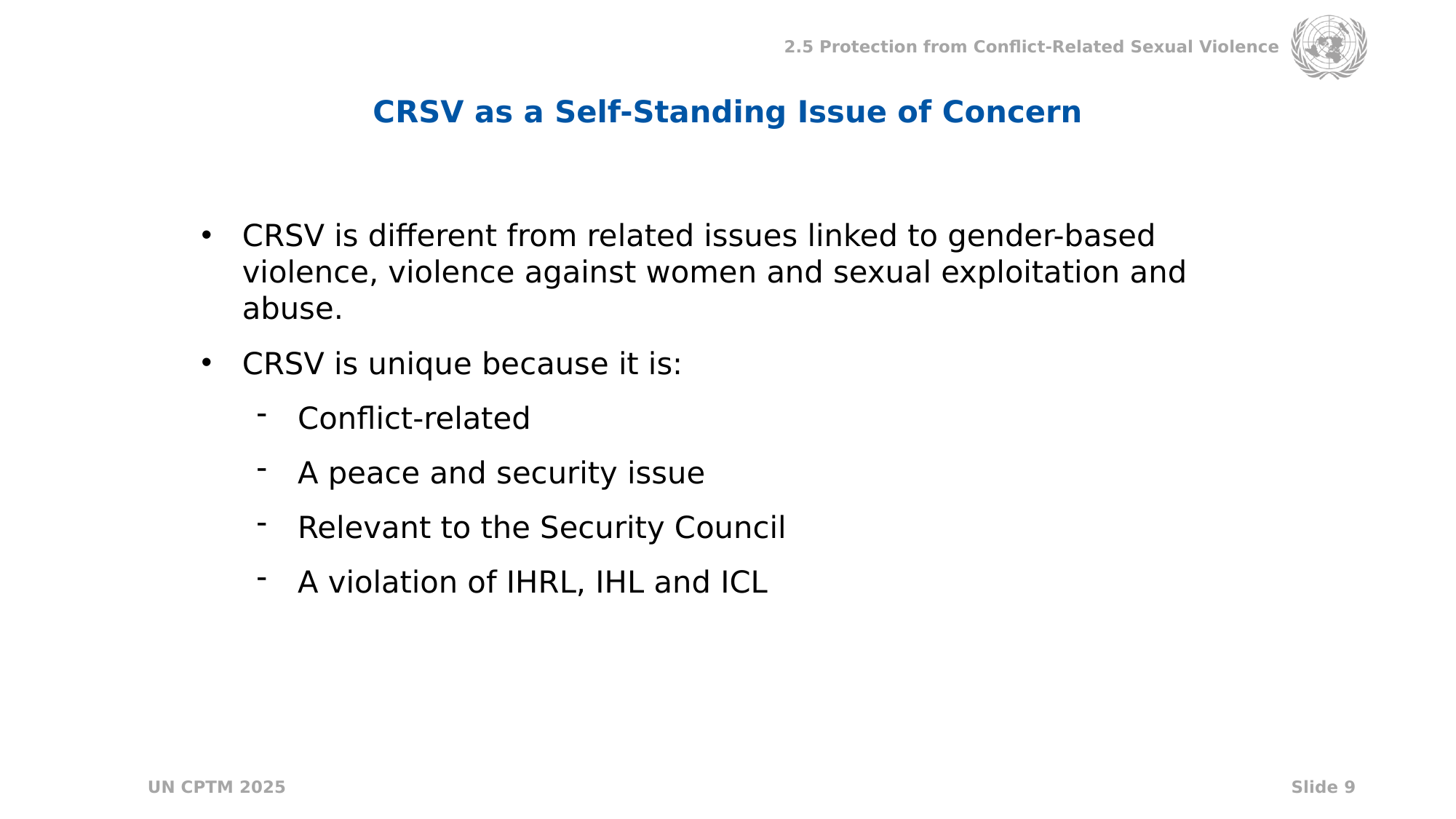

CRSV as a Self-Standing Issue of Concern
CRSV is different from related issues linked to gender-based violence, violence against women and sexual exploitation and abuse.
CRSV is unique because it is:
Conflict-related
A peace and security issue
Relevant to the Security Council
A violation of IHRL, IHL and ICL